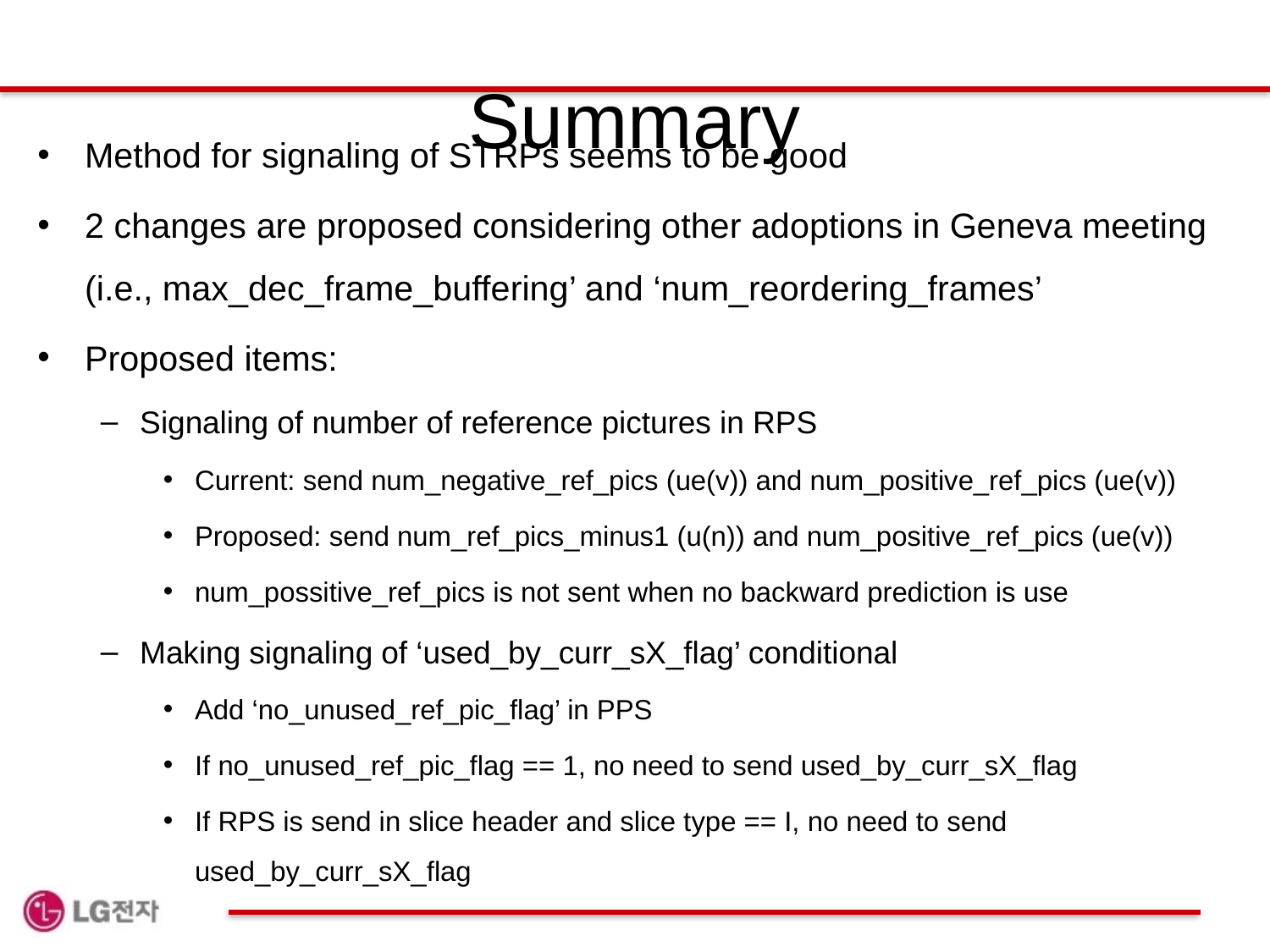

# Summary
Method for signaling of STRPs seems to be good
2 changes are proposed considering other adoptions in Geneva meeting (i.e., max_dec_frame_buffering’ and ‘num_reordering_frames’
Proposed items:
Signaling of number of reference pictures in RPS
Current: send num_negative_ref_pics (ue(v)) and num_positive_ref_pics (ue(v))
Proposed: send num_ref_pics_minus1 (u(n)) and num_positive_ref_pics (ue(v))
num_possitive_ref_pics is not sent when no backward prediction is use
Making signaling of ‘used_by_curr_sX_flag’ conditional
Add ‘no_unused_ref_pic_flag’ in PPS
If no_unused_ref_pic_flag == 1, no need to send used_by_curr_sX_flag
If RPS is send in slice header and slice type == I, no need to send used_by_curr_sX_flag